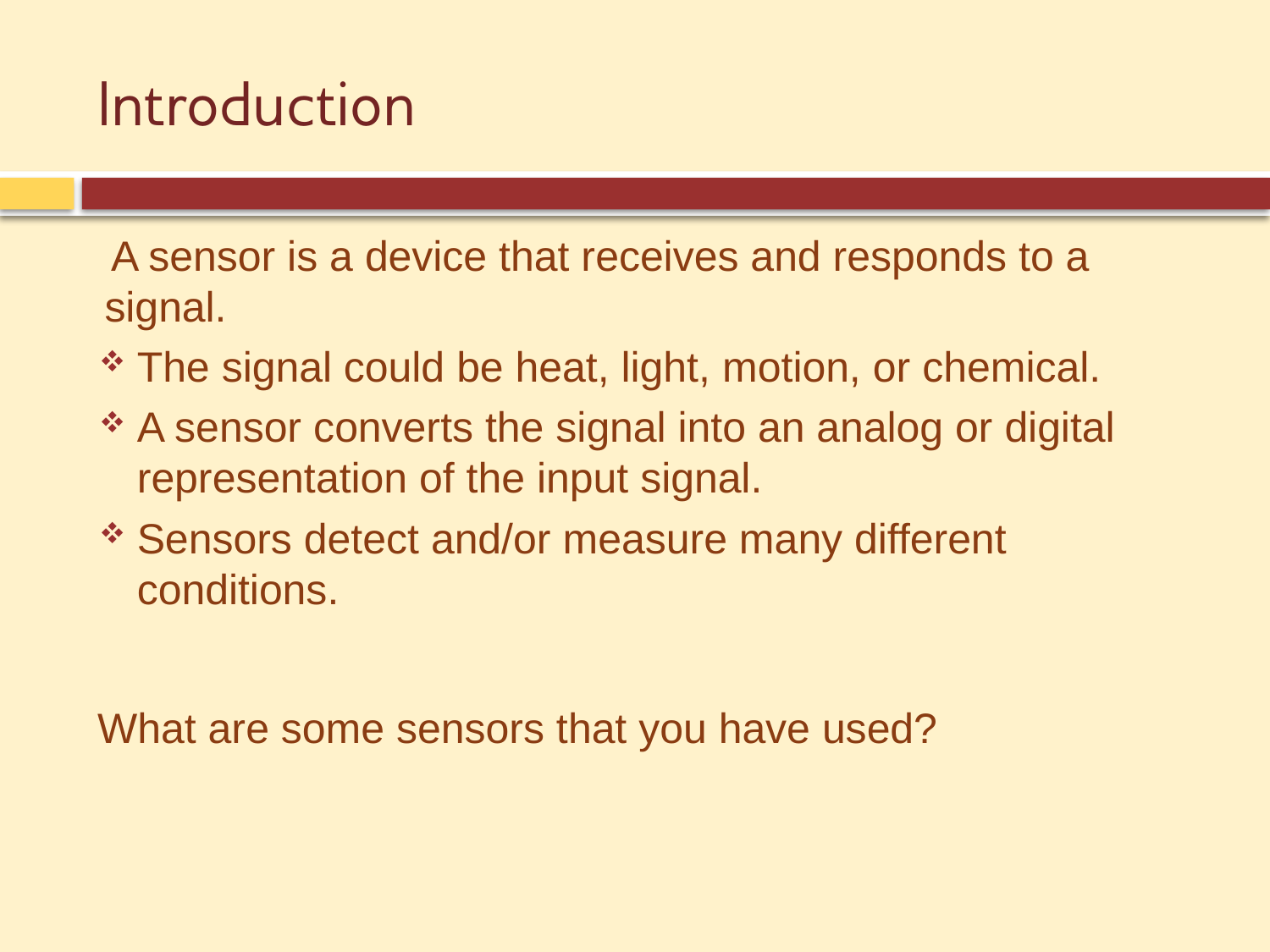

# Introduction
 A sensor is a device that receives and responds to a signal.
The signal could be heat, light, motion, or chemical.
A sensor converts the signal into an analog or digital representation of the input signal.
Sensors detect and/or measure many different conditions.

What are some sensors that you have used?